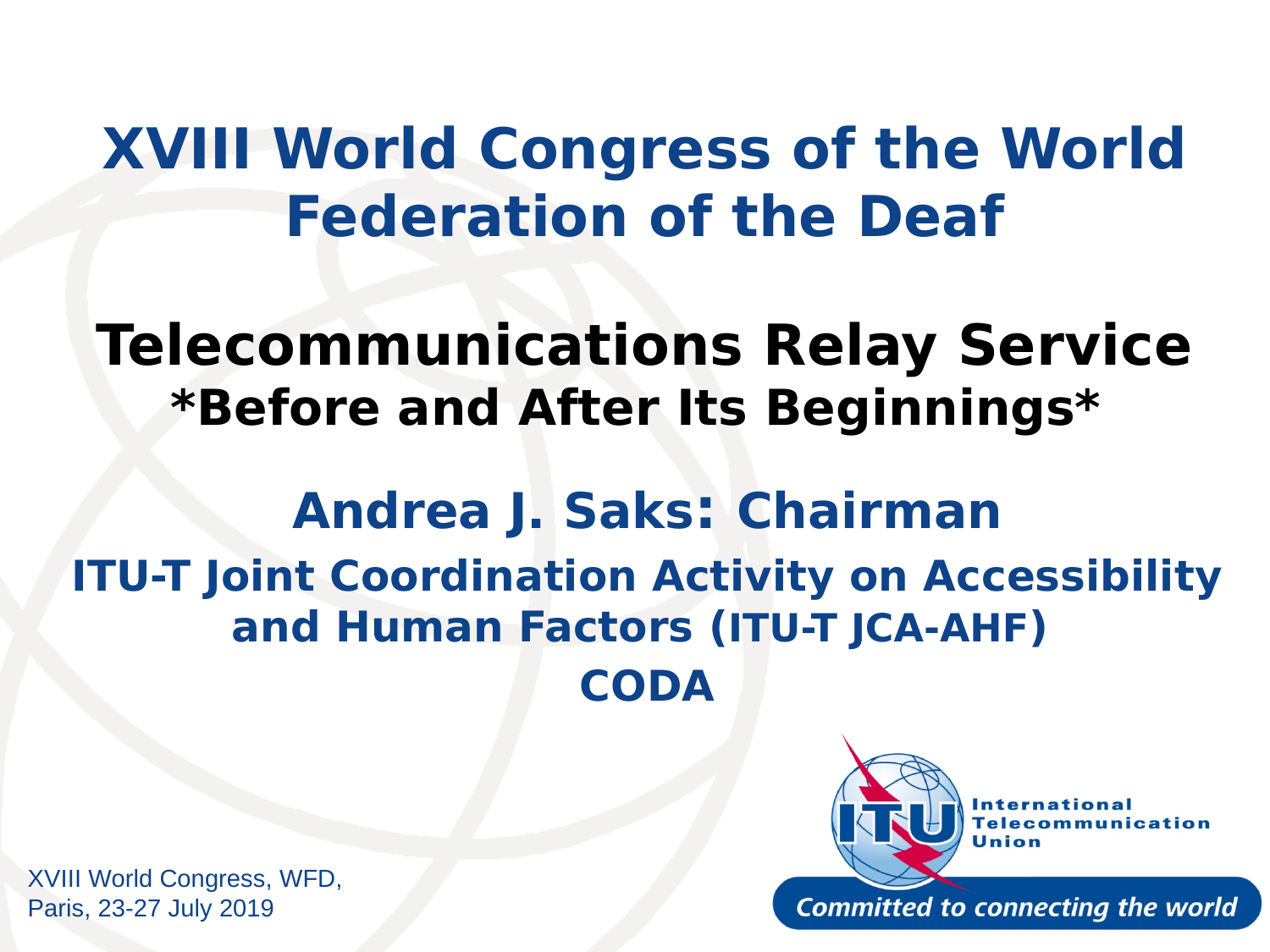

XVIII World Congress of the World Federation of the Deaf
# Telecommunications Relay Service *Before and After Its Beginnings*

Andrea J. Saks: Chairman
ITU-T Joint Coordination Activity on Accessibility and Human Factors (ITU-T JCA-AHF)
CODA

XVIII World Congress, WFD,
Paris, 23-27 July 2019